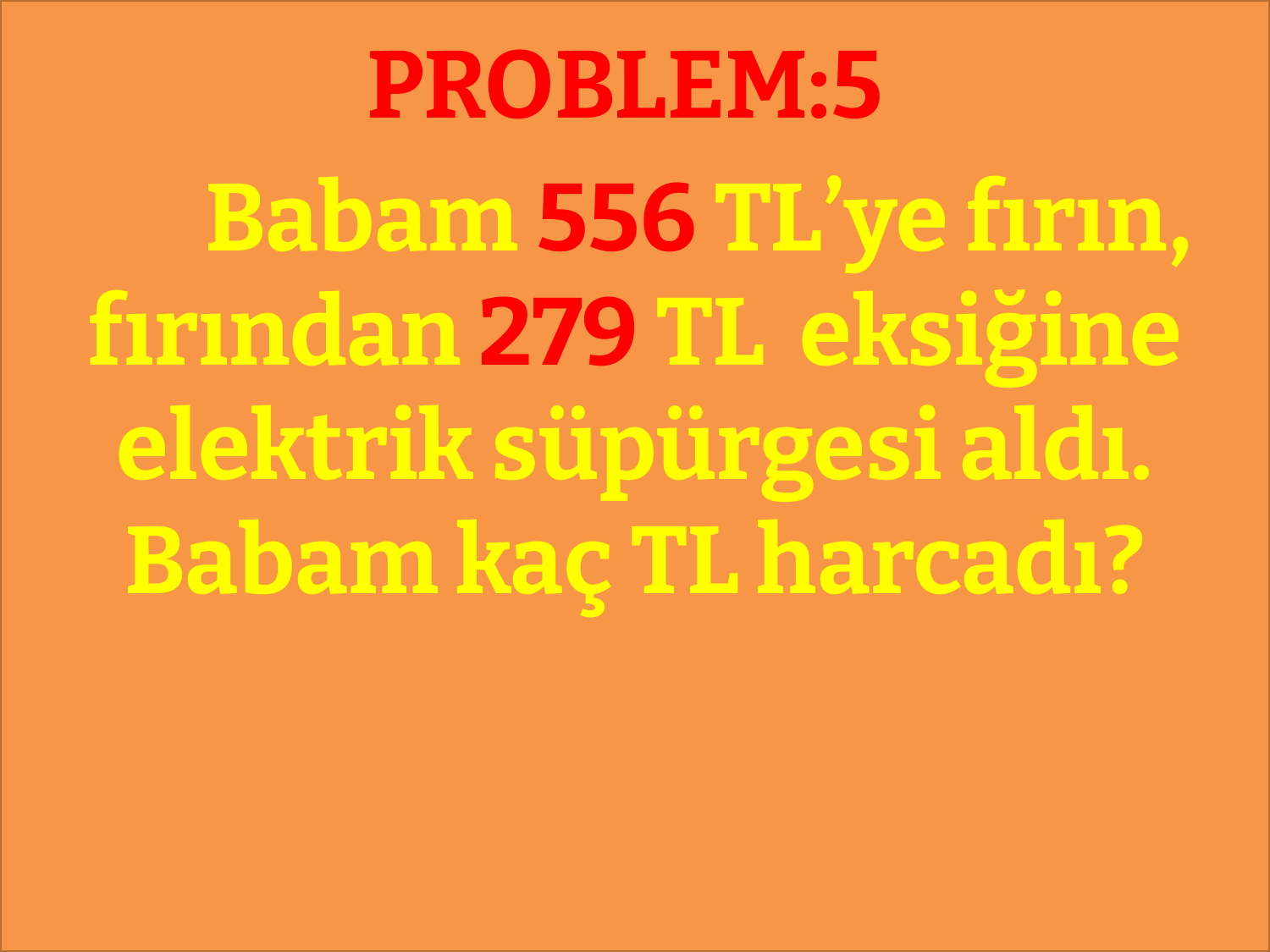

PROBLEM:5
#
 	Babam 556 TL’ye fırın, fırından 279 TL  eksiğine elektrik süpürgesi aldı. Babam kaç TL harcadı?